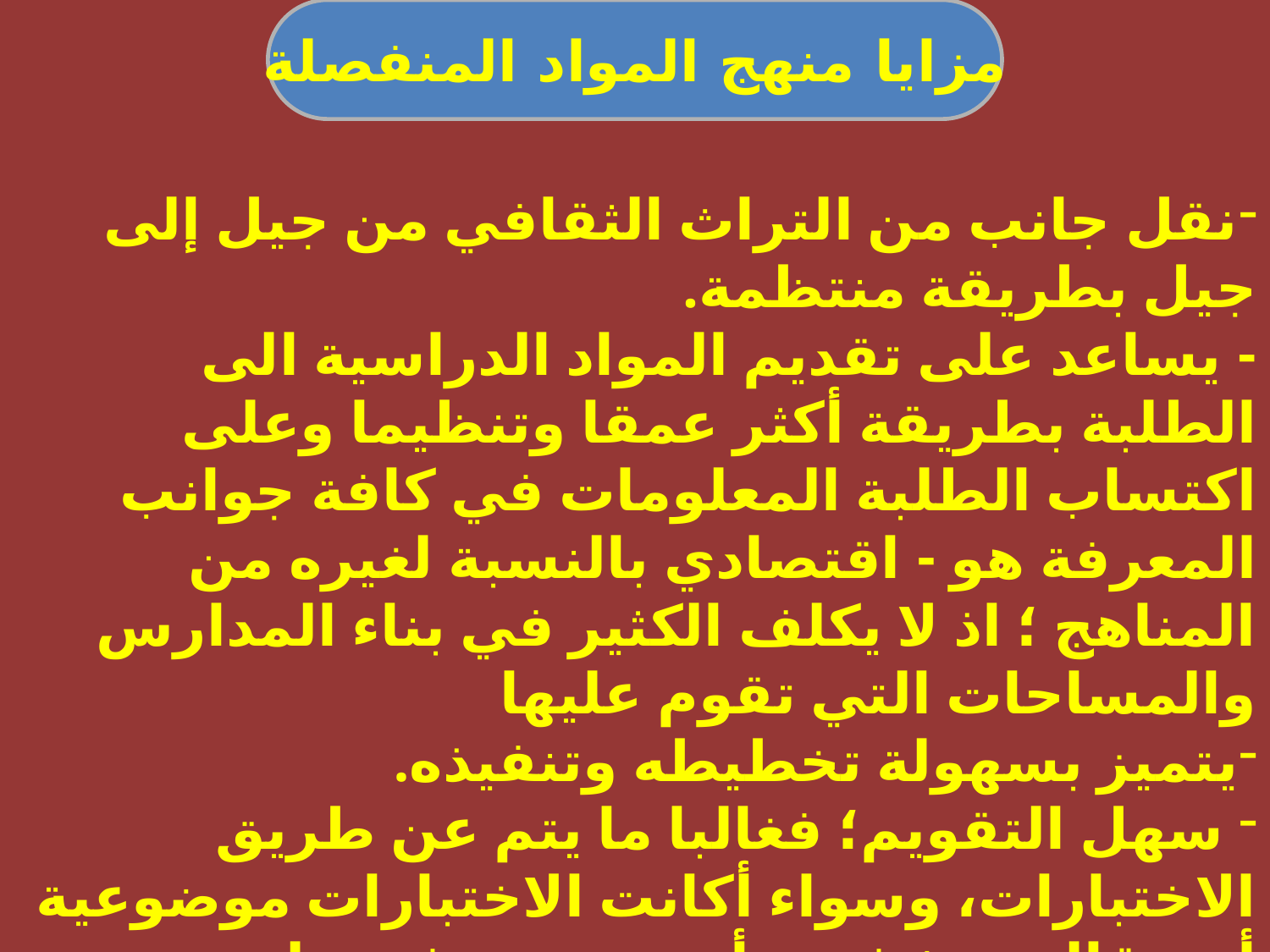

نقل جانب من التراث الثقافي من جيل إلى جيل بطريقة منتظمة.
- يساعد على تقديم المواد الدراسية الى الطلبة بطريقة أكثر عمقا وتنظيما وعلى اكتساب الطلبة المعلومات في كافة جوانب المعرفة هو - اقتصادي بالنسبة لغيره من المناهج ؛ اذ لا يكلف الكثير في بناء المدارس والمساحات التي تقوم عليها
يتميز بسهولة تخطيطه وتنفيذه.
 سهل التقويم؛ فغالبا ما يتم عن طريق الاختبارات، وسواء أكانت الاختبارات موضوعية أم مقاليه ، شفهية أم تحريرية فهي ليست عملية مضنية
 سهل التطوير فغالبا ما يتم تطويره عن طريق أسلوب الحذف أو الإضافة أو الاستبدال.
مزايا منهج المواد المنفصلة